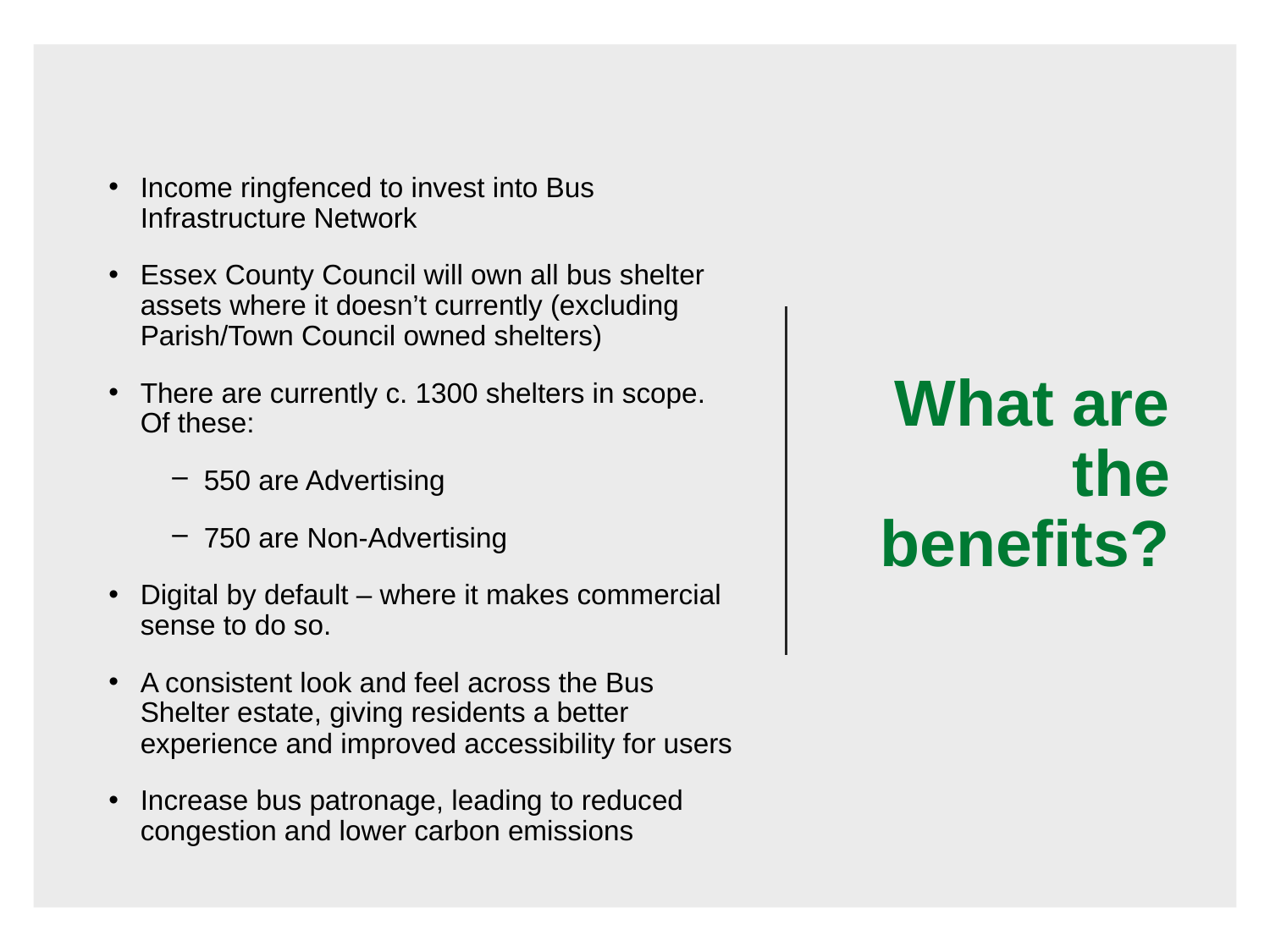

Income ringfenced to invest into Bus Infrastructure Network
Essex County Council will own all bus shelter assets where it doesn’t currently (excluding Parish/Town Council owned shelters)
There are currently c. 1300 shelters in scope.  Of these:
550 are Advertising
750 are Non-Advertising
Digital by default – where it makes commercial sense to do so.
A consistent look and feel across the Bus Shelter estate, giving residents a better experience and improved accessibility for users
Increase bus patronage, leading to reduced congestion and lower carbon emissions
# What are the benefits?